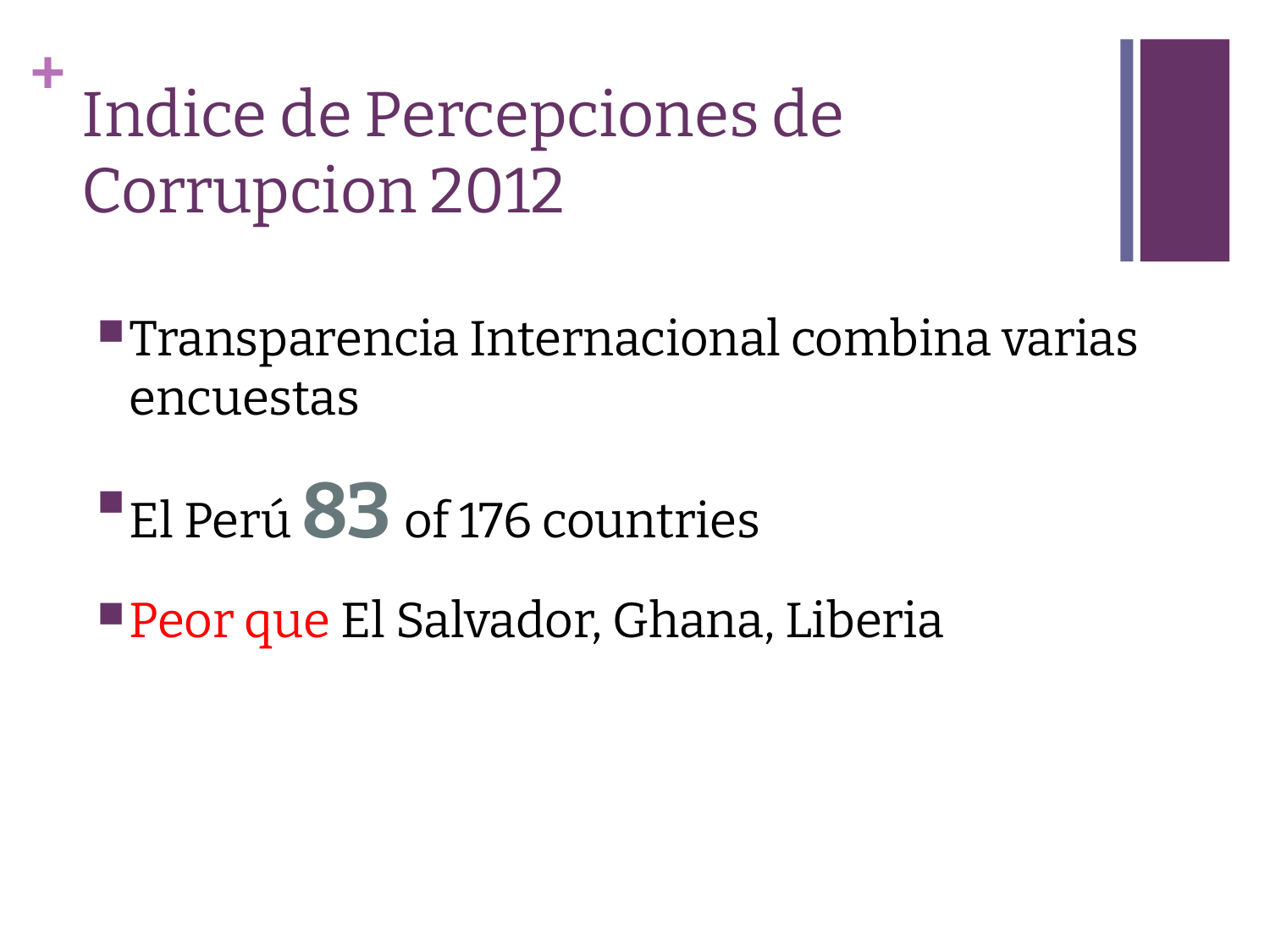

# Indice de Percepciones de Corrupcion 2012
Transparencia Internacional combina varias encuestas
El Perú 83 of 176 countries
Peor que El Salvador, Ghana, Liberia